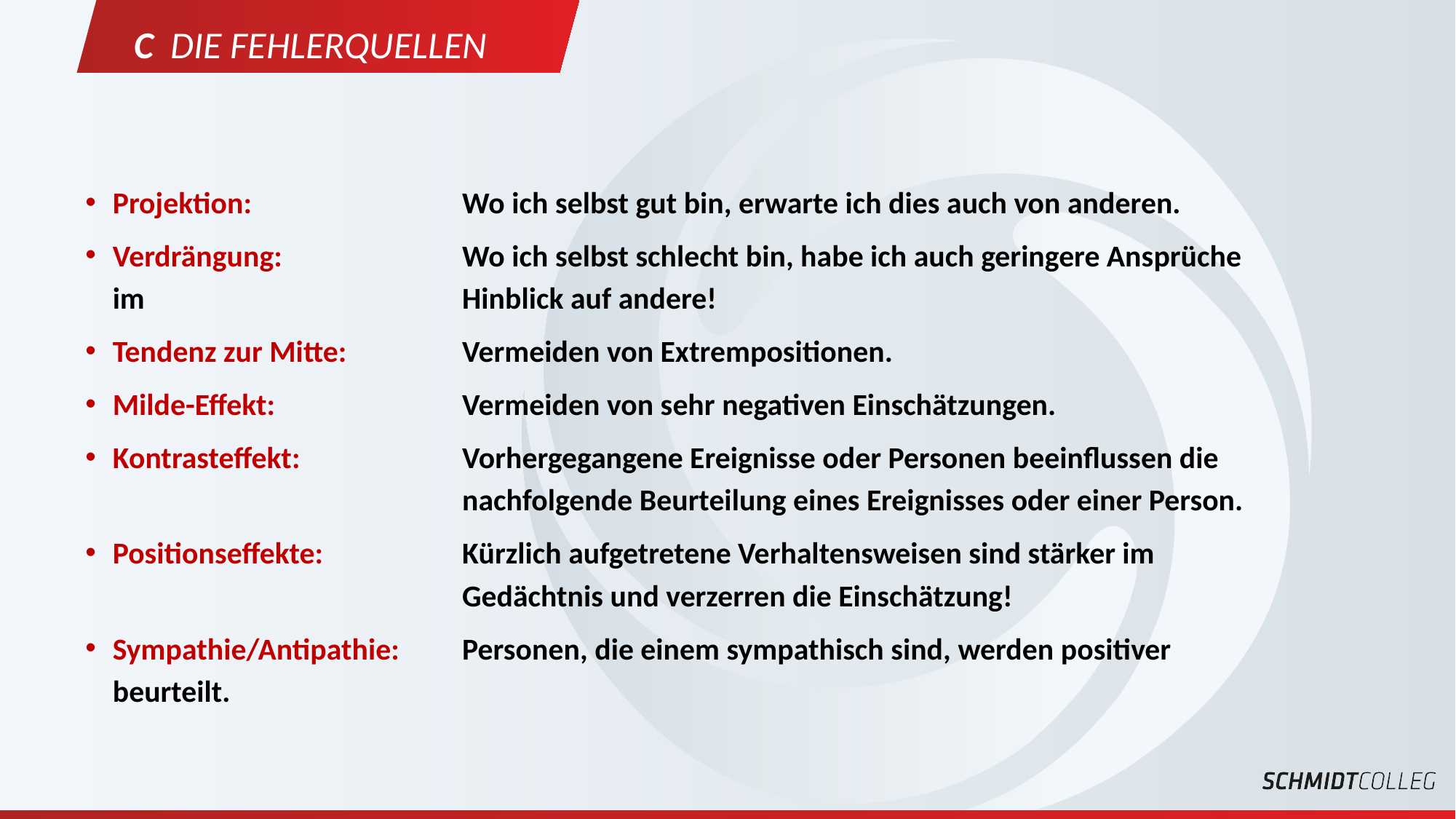

C  Die Fehlerquellen

Projektion:	Wo ich selbst gut bin, erwarte ich dies auch von anderen.
Verdrängung:	Wo ich selbst schlecht bin, habe ich auch geringere Ansprüche im 	Hinblick auf andere!
Tendenz zur Mitte:	Vermeiden von Extrempositionen.
Milde-Effekt:	Vermeiden von sehr negativen Einschätzungen.
Kontrasteffekt:	Vorhergegangene Ereignisse oder Personen beeinflussen die 	nachfolgende Beurteilung eines Ereignisses oder einer Person.
Positionseffekte:	Kürzlich aufgetretene Verhaltensweisen sind stärker im 		Gedächtnis und verzerren die Einschätzung!
Sympathie/Antipathie:	Personen, die einem sympathisch sind, werden positiver 	beurteilt.